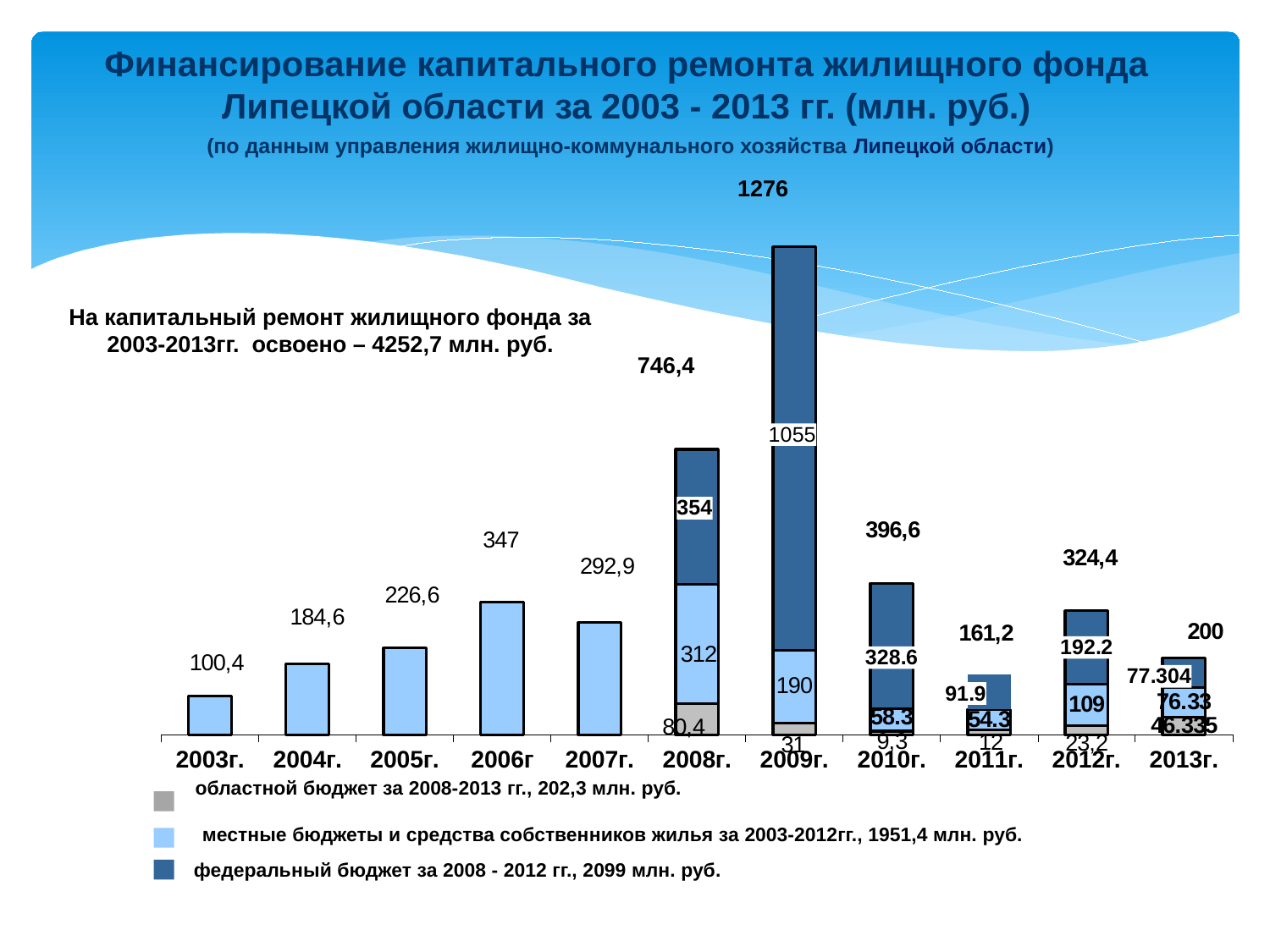

Финансирование капитального ремонта жилищного фонда Липецкой области за 2003 - 2013 гг. (млн. руб.)
 (по данным управления жилищно-коммунального хозяйства Липецкой области)
1276

### Chart

| Category |  |  |  |
|---|---|---|---|
| 2003г. | None | 100.4 | None |
| 2004г. | None | 184.6 | None |
| 2005г. | None | 226.6 | None |
| 2006г | None | 347.0 | None |
| 2007г. | None | 292.9 | None |
| 2008г. | 80.4 | 312.0 | 354.0 |
| 2009г. | 31.0 | 190.0 | 1055.0 |
| 2010г. | 9.3 | 58.3 | 328.6 |
| 2011г. | 12.0 | 54.3 | 91.9 |
| 2012г. | 23.2 | 109.0 | 192.2 |
| 2013г. | 46.335 | 76.33 | 77.304 |
На капитальный ремонт жилищного фонда за 2003-2013гг.  освоено – 4252,7 млн. руб.
746,4
областной бюджет за 2008-2013 гг., 202,3 млн. руб.

местные бюджеты и средства собственников жилья за 2003-2012гг., 1951,4 млн. руб.

федеральный бюджет за 2008 - 2012 гг., 2099 млн. руб.